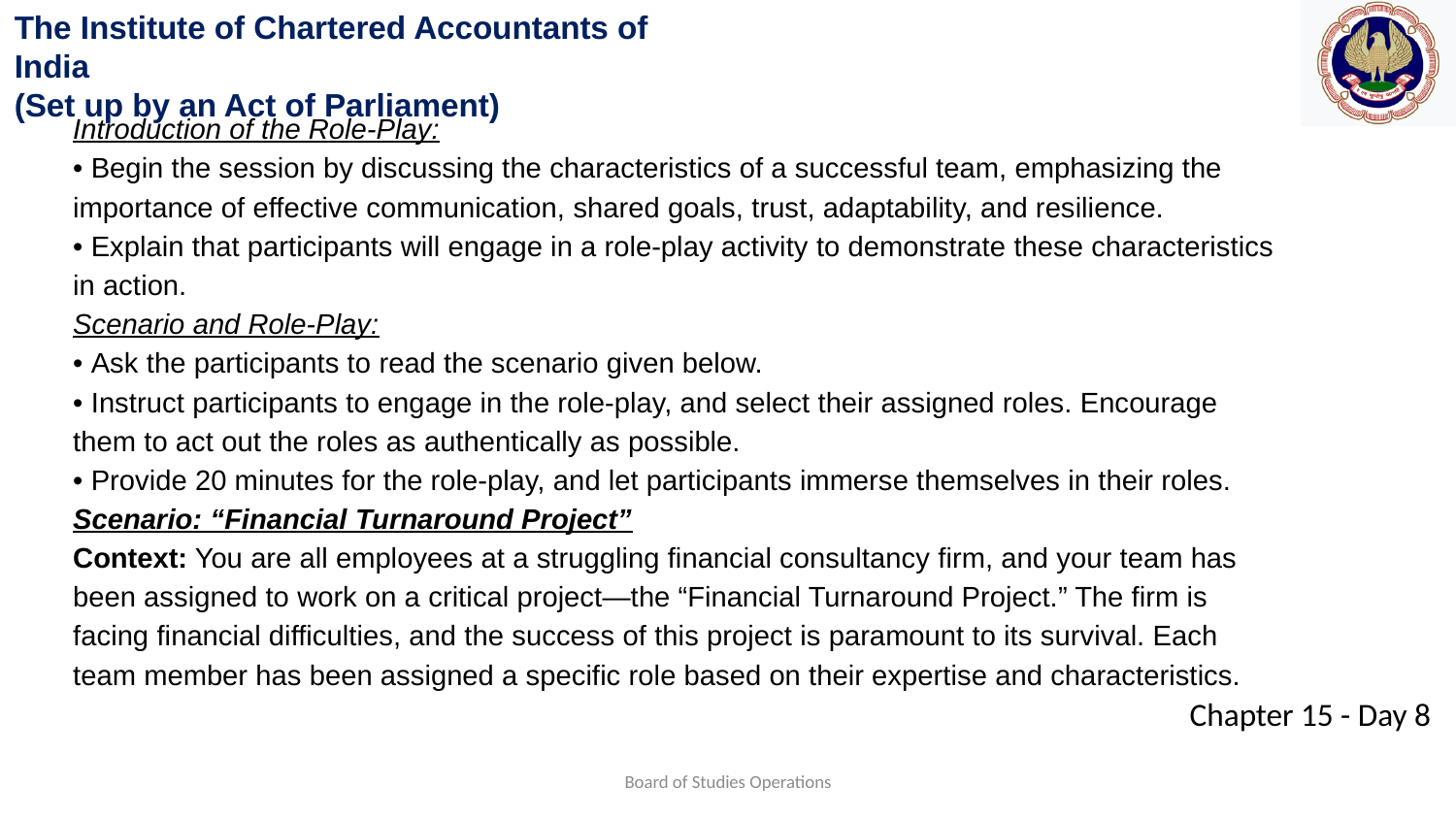

Introduction of the Role-Play:
• Begin the session by discussing the characteristics of a successful team, emphasizing the importance of effective communication, shared goals, trust, adaptability, and resilience.
• Explain that participants will engage in a role-play activity to demonstrate these characteristics in action.
Scenario and Role-Play:
• Ask the participants to read the scenario given below.
• Instruct participants to engage in the role-play, and select their assigned roles. Encourage them to act out the roles as authentically as possible.
• Provide 20 minutes for the role-play, and let participants immerse themselves in their roles.
Scenario: “Financial Turnaround Project”
Context: You are all employees at a struggling financial consultancy firm, and your team has been assigned to work on a critical project—the “Financial Turnaround Project.” The firm is facing financial difficulties, and the success of this project is paramount to its survival. Each team member has been assigned a specific role based on their expertise and characteristics.

Board of Studies Operations